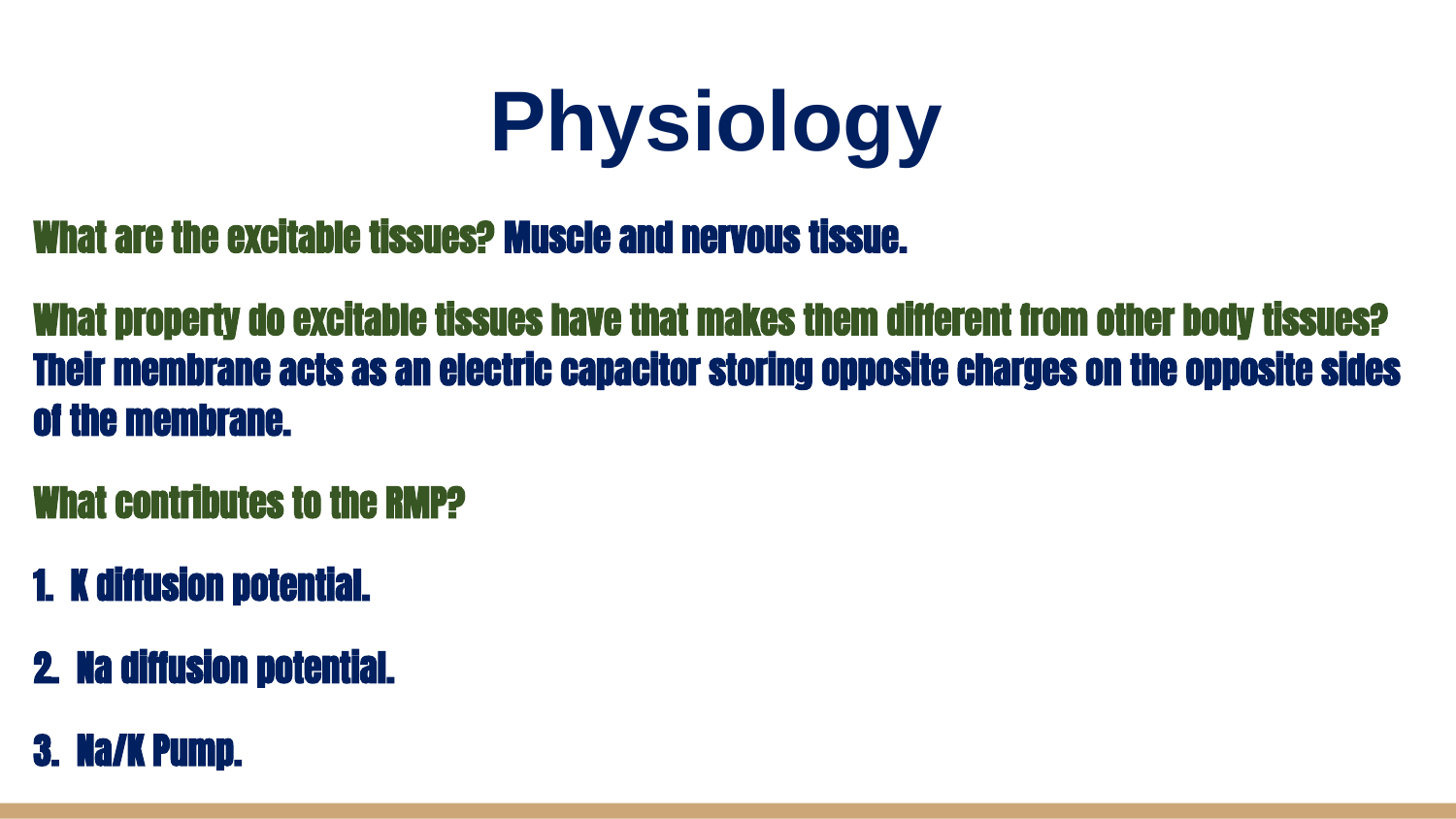

# Physiology
What are the excitable tissues? Muscle and nervous tissue.
What property do excitable tissues have that makes them different from other body tissues? Their membrane acts as an electric capacitor storing opposite charges on the opposite sides of the membrane.
What contributes to the RMP?
1.  K diffusion potential.
2.  Na diffusion potential.
3.  Na/K Pump.